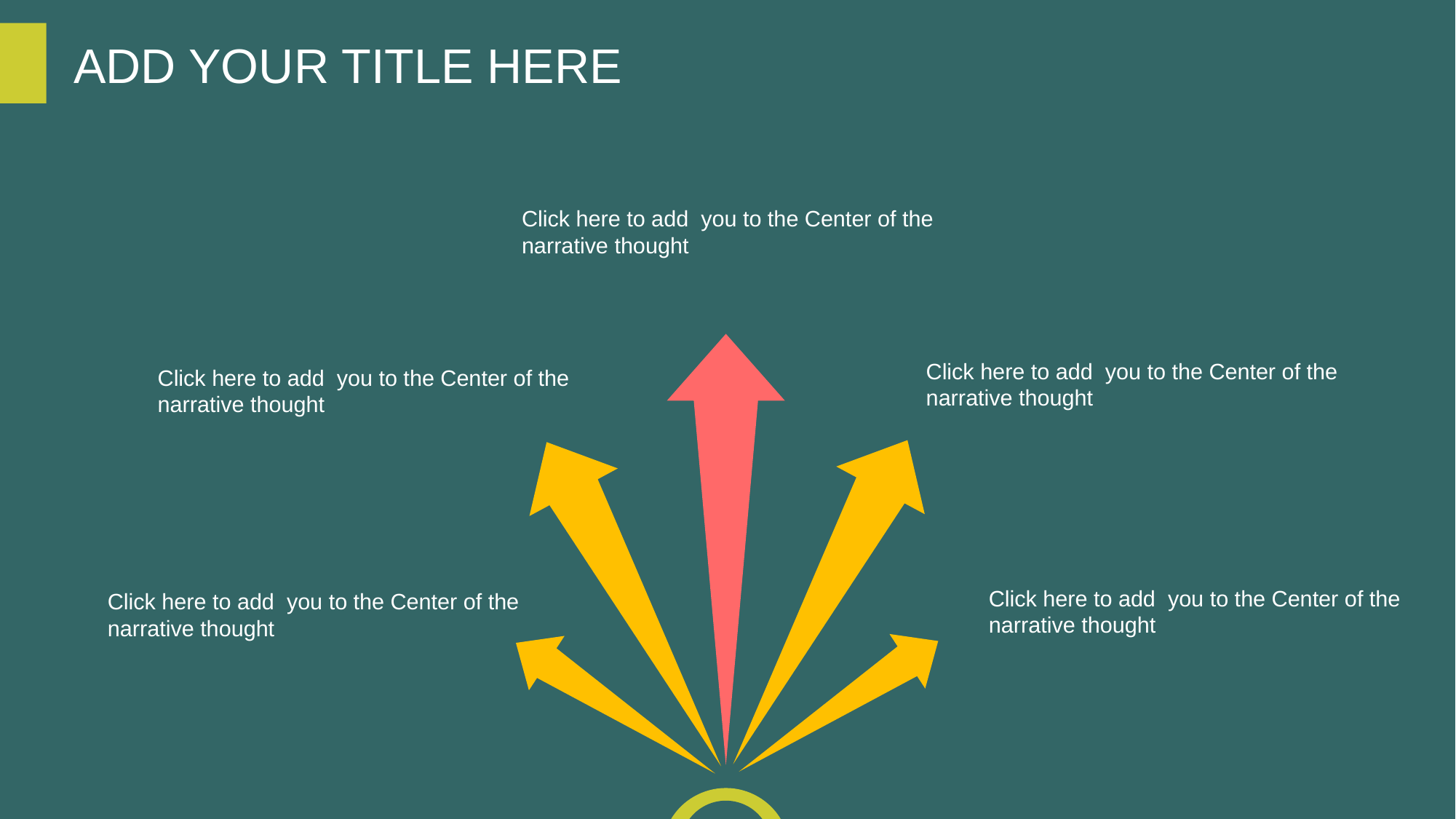

ADD YOUR TITLE HERE
Click here to add  you to the Center of the
narrative thought

Click here to add  you to the Center of the
narrative thought
Click here to add  you to the Center of the
narrative thought

Click here to add  you to the Center of the
narrative thought
Click here to add  you to the Center of the
narrative thought